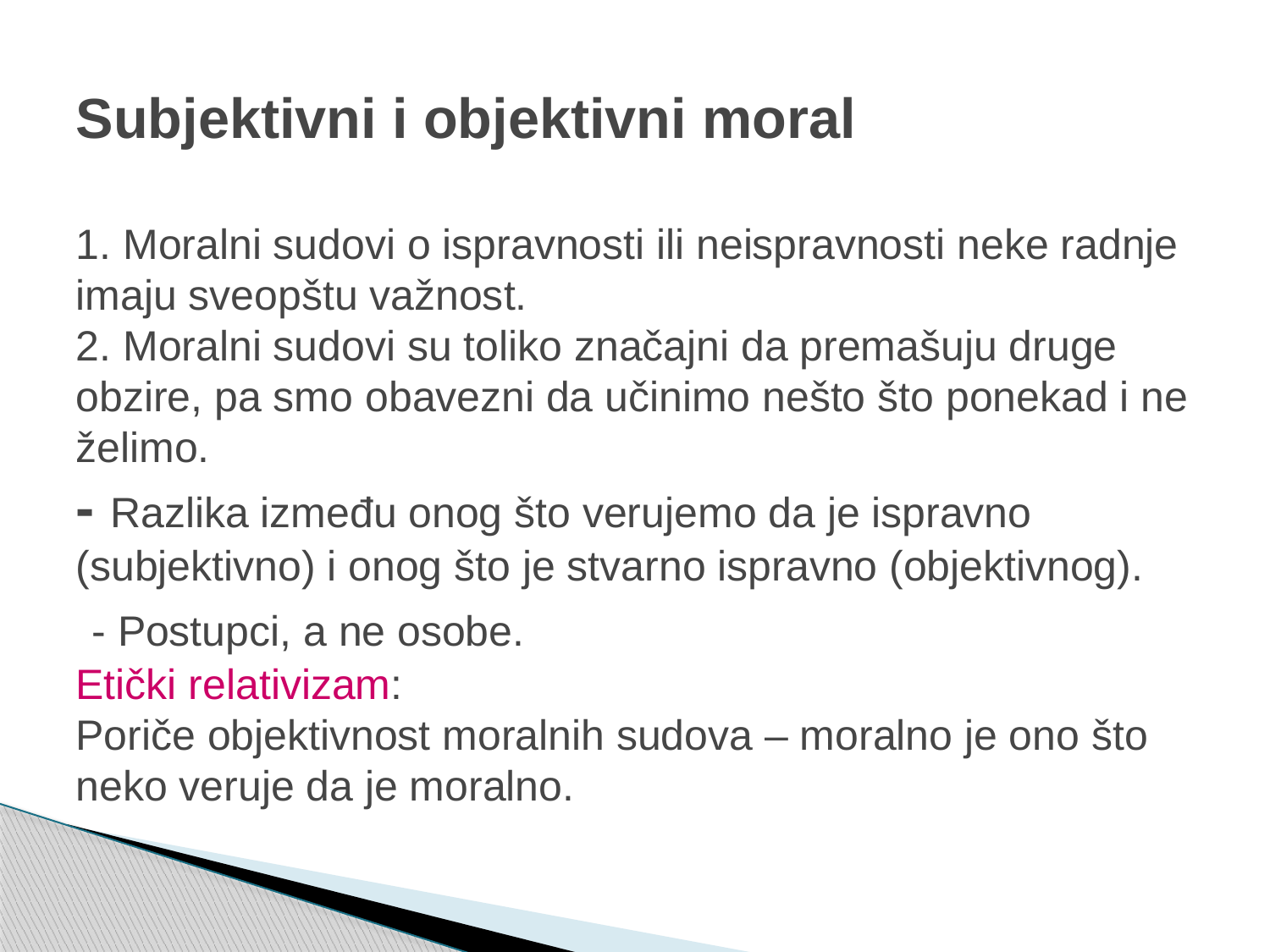

# Subjektivni i objektivni moral 1. Moralni sudovi o ispravnosti ili neispravnosti neke radnje imaju sveopštu važnost. 2. Moralni sudovi su toliko značajni da premašuju druge obzire, pa smo obavezni da učinimo nešto što ponekad i ne želimo. - Razlika između onog što verujemo da je ispravno (subjektivno) i onog što je stvarno ispravno (objektivnog). - Postupci, a ne osobe. Etički relativizam: Poriče objektivnost moralnih sudova – moralno je ono što neko veruje da je moralno.